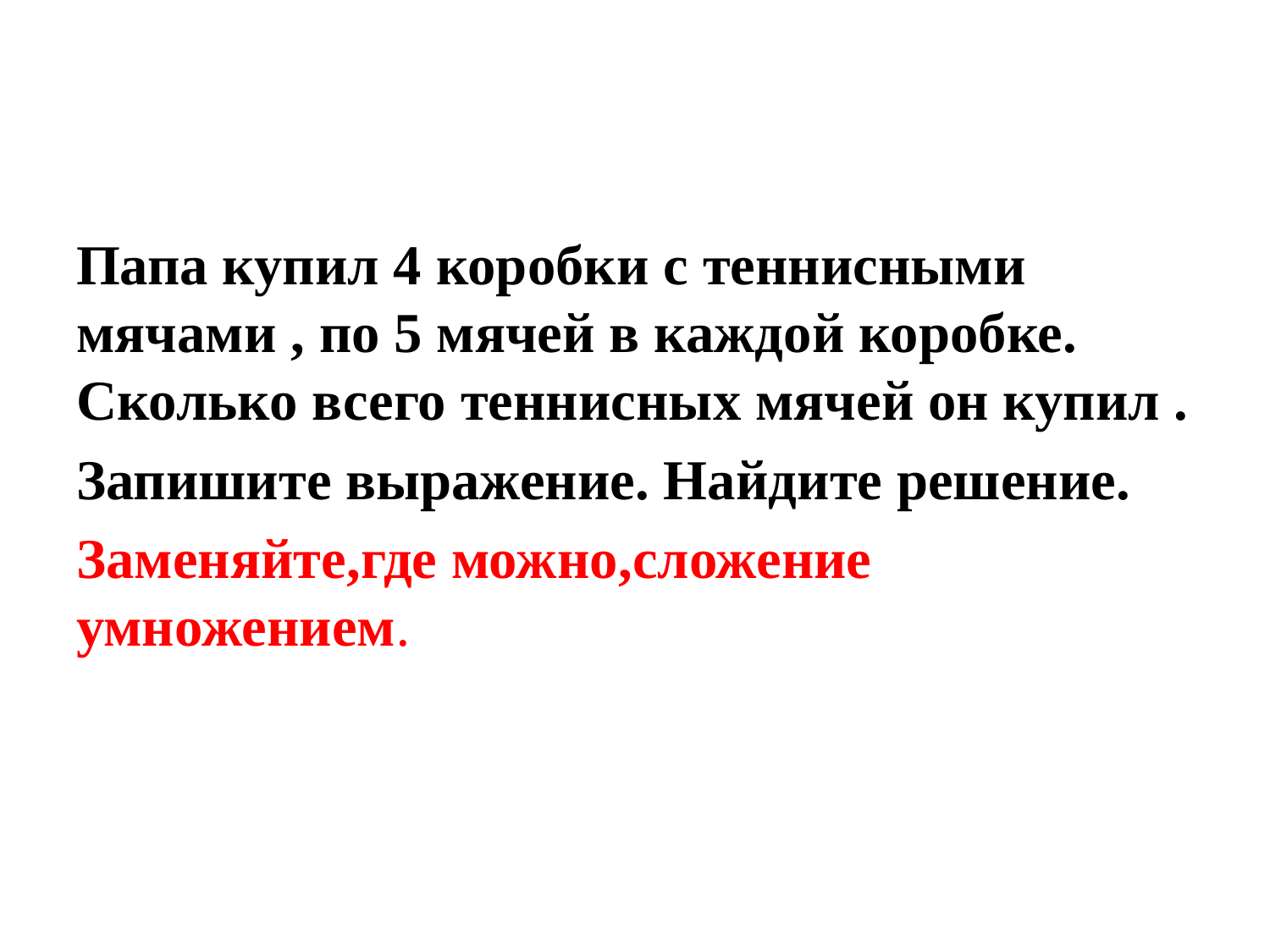

Папа купил 4 коробки с теннисными мячами , по 5 мячей в каждой коробке. Сколько всего теннисных мячей он купил .
Запишите выражение. Найдите решение.
Заменяйте,где можно,сложение умножением.